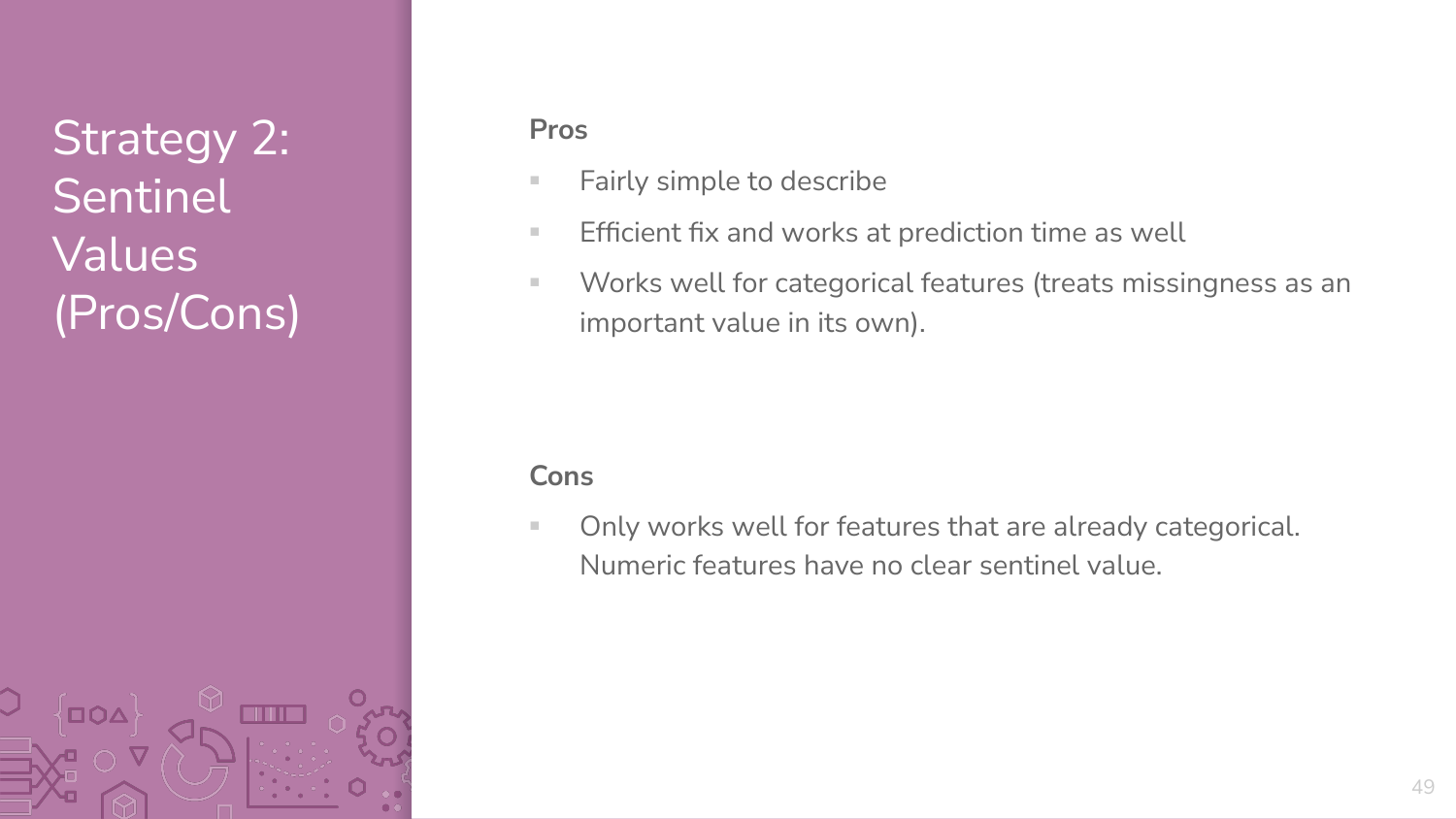

# Strategy 2: Sentinel Values (Pros/Cons)
Pros
Fairly simple to describe
Efficient fix and works at prediction time as well
Works well for categorical features (treats missingness as an important value in its own).

Cons
Only works well for features that are already categorical. Numeric features have no clear sentinel value.
49